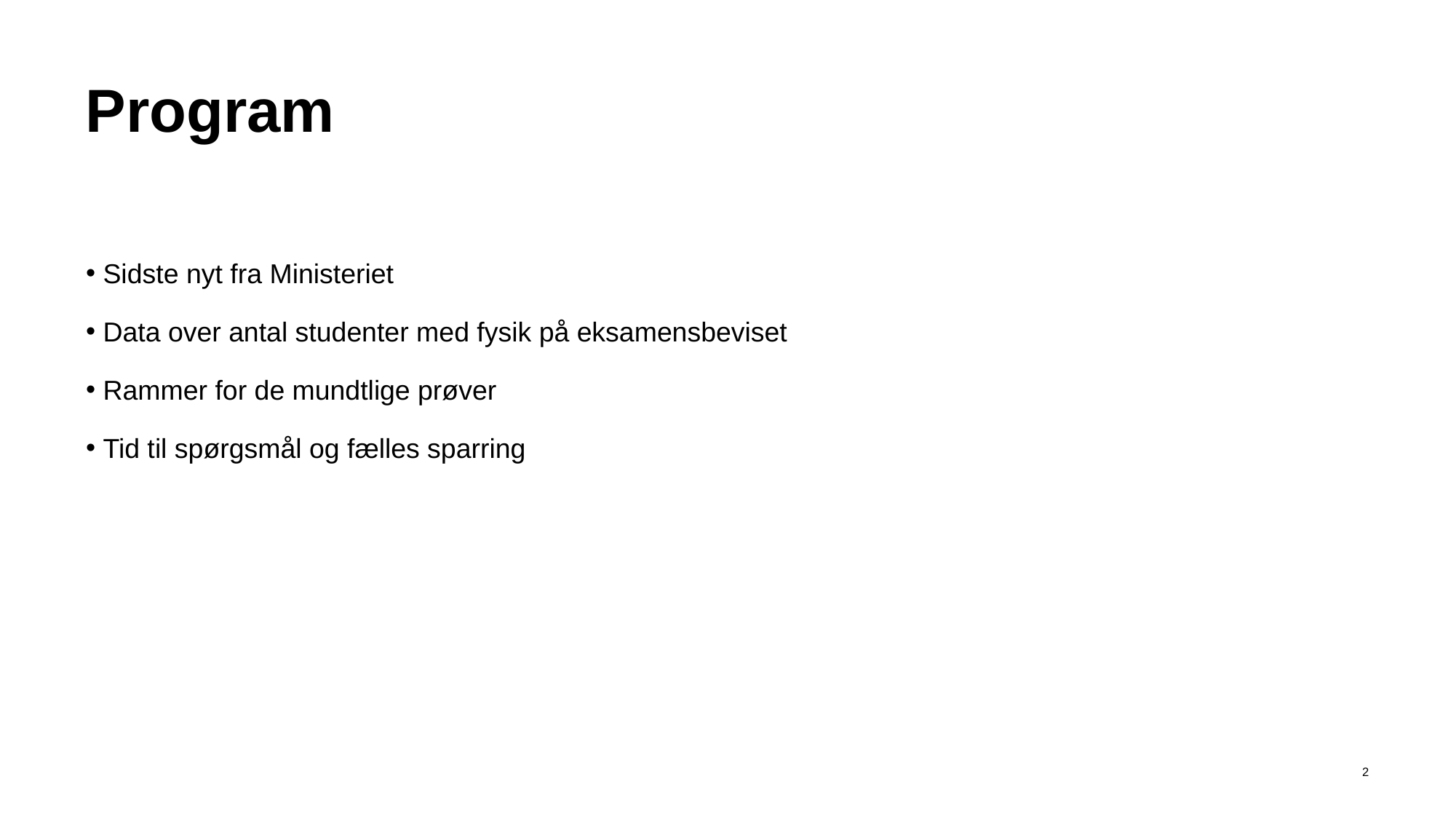

# Program
Sidste nyt fra Ministeriet
Data over antal studenter med fysik på eksamensbeviset
Rammer for de mundtlige prøver
Tid til spørgsmål og fælles sparring
2